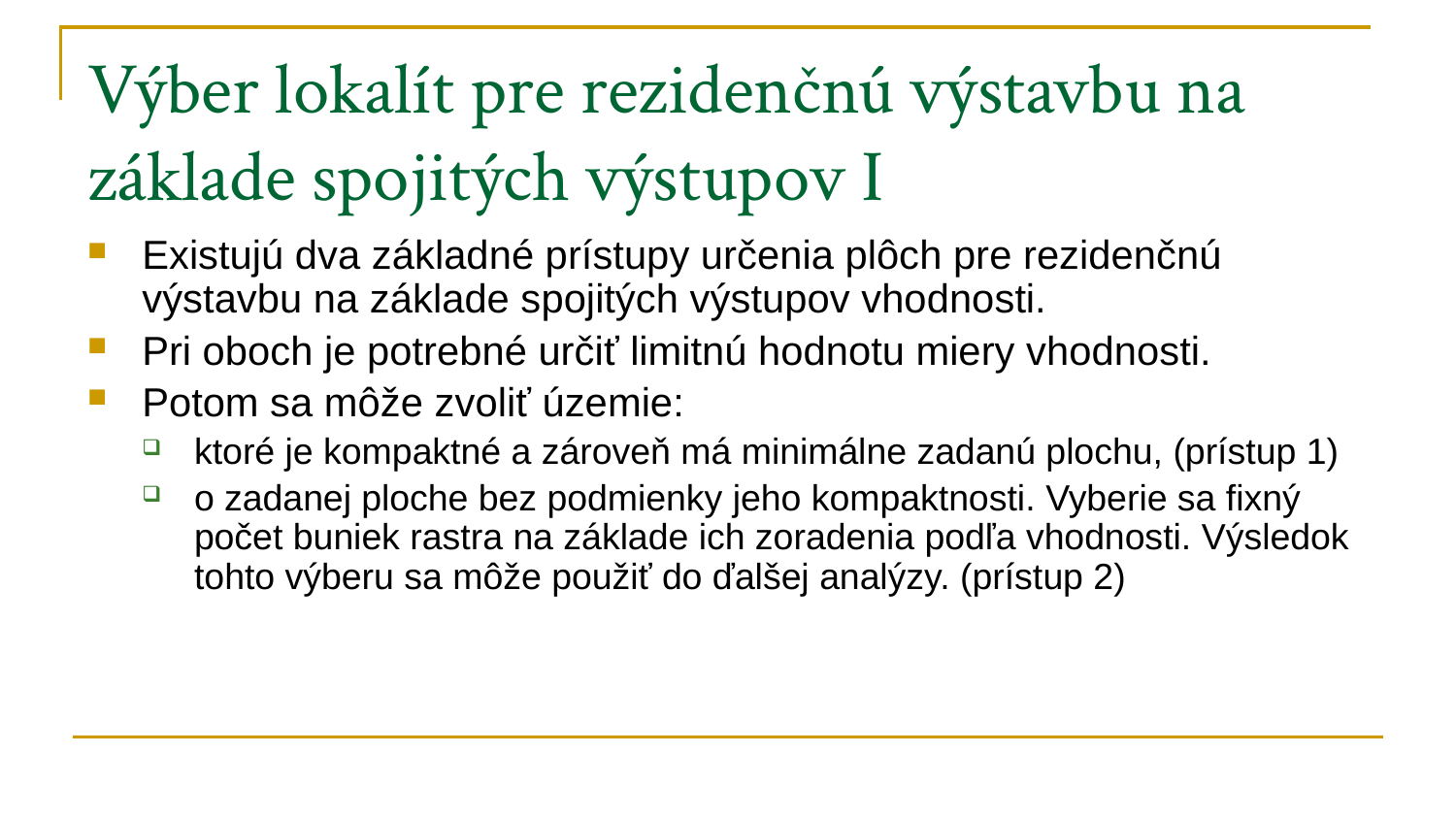

# Výber lokalít pre rezidenčnú výstavbu na základe spojitých výstupov I
Existujú dva základné prístupy určenia plôch pre rezidenčnú výstavbu na základe spojitých výstupov vhodnosti.
Pri oboch je potrebné určiť limitnú hodnotu miery vhodnosti.
Potom sa môže zvoliť územie:
ktoré je kompaktné a zároveň má minimálne zadanú plochu, (prístup 1)
o zadanej ploche bez podmienky jeho kompaktnosti. Vyberie sa fixný počet buniek rastra na základe ich zoradenia podľa vhodnosti. Výsledok tohto výberu sa môže použiť do ďalšej analýzy. (prístup 2)